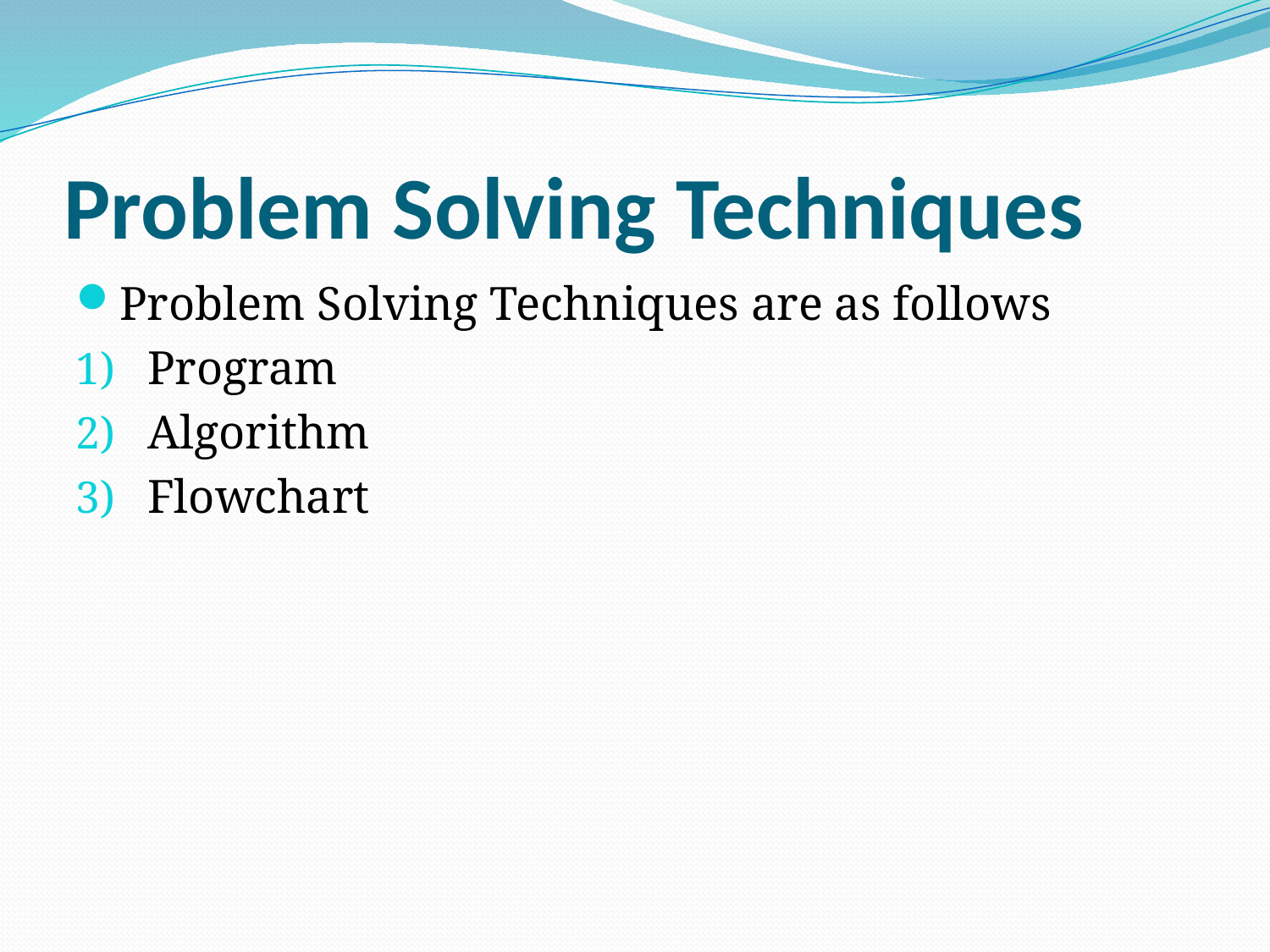

# Problem Solving Techniques
Problem Solving Techniques are as follows
Program
Algorithm
Flowchart